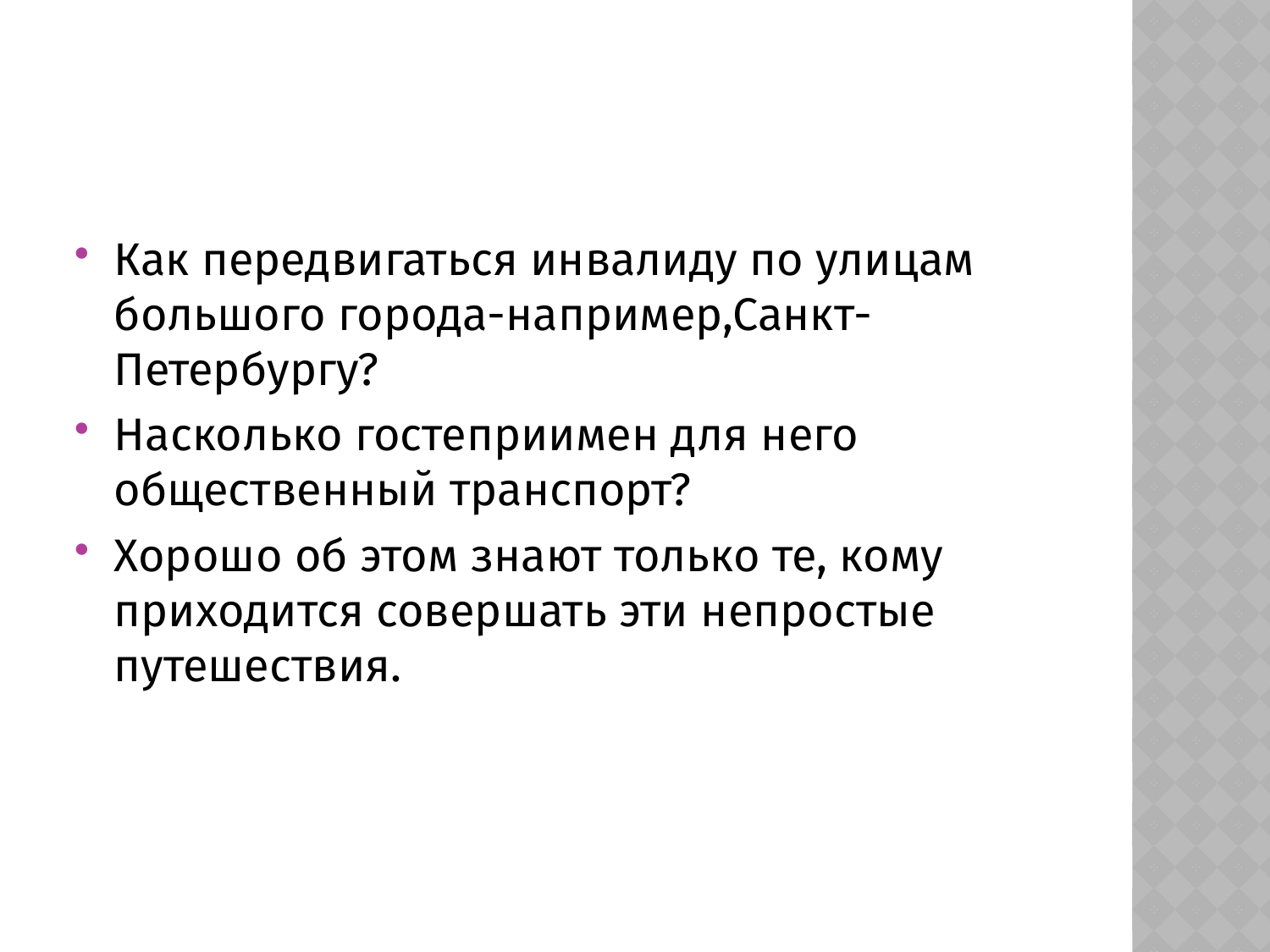

#
Как передвигаться инвалиду по улицам большого города-например,Санкт-Петербургу?
Насколько гостеприимен для него общественный транспорт?
Хорошо об этом знают только те, кому приходится совершать эти непростые путешествия.